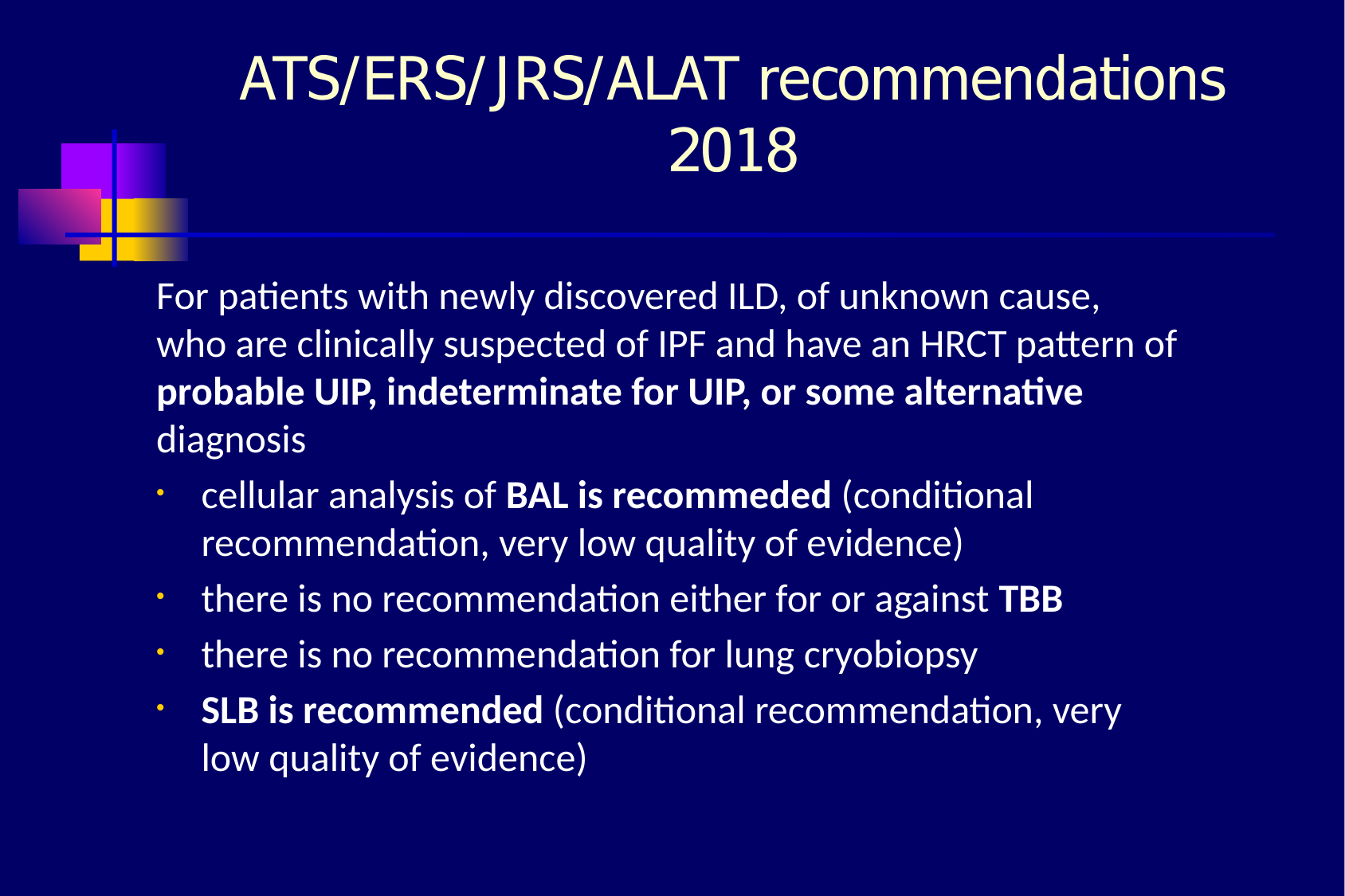

# ATS/ERS/JRS/ALAT recommendations 2018
For patients with newly discovered ILD, of unknown cause, who are clinically suspected of IPF and have an HRCT pattern of probable UIP, indeterminate for UIP, or some alternative diagnosis
cellular analysis of BAL is recommeded (conditional recommendation, very low quality of evidence)
there is no recommendation either for or against TBB
there is no recommendation for lung cryobiopsy
SLB is recommended (conditional recommendation, very low quality of evidence)